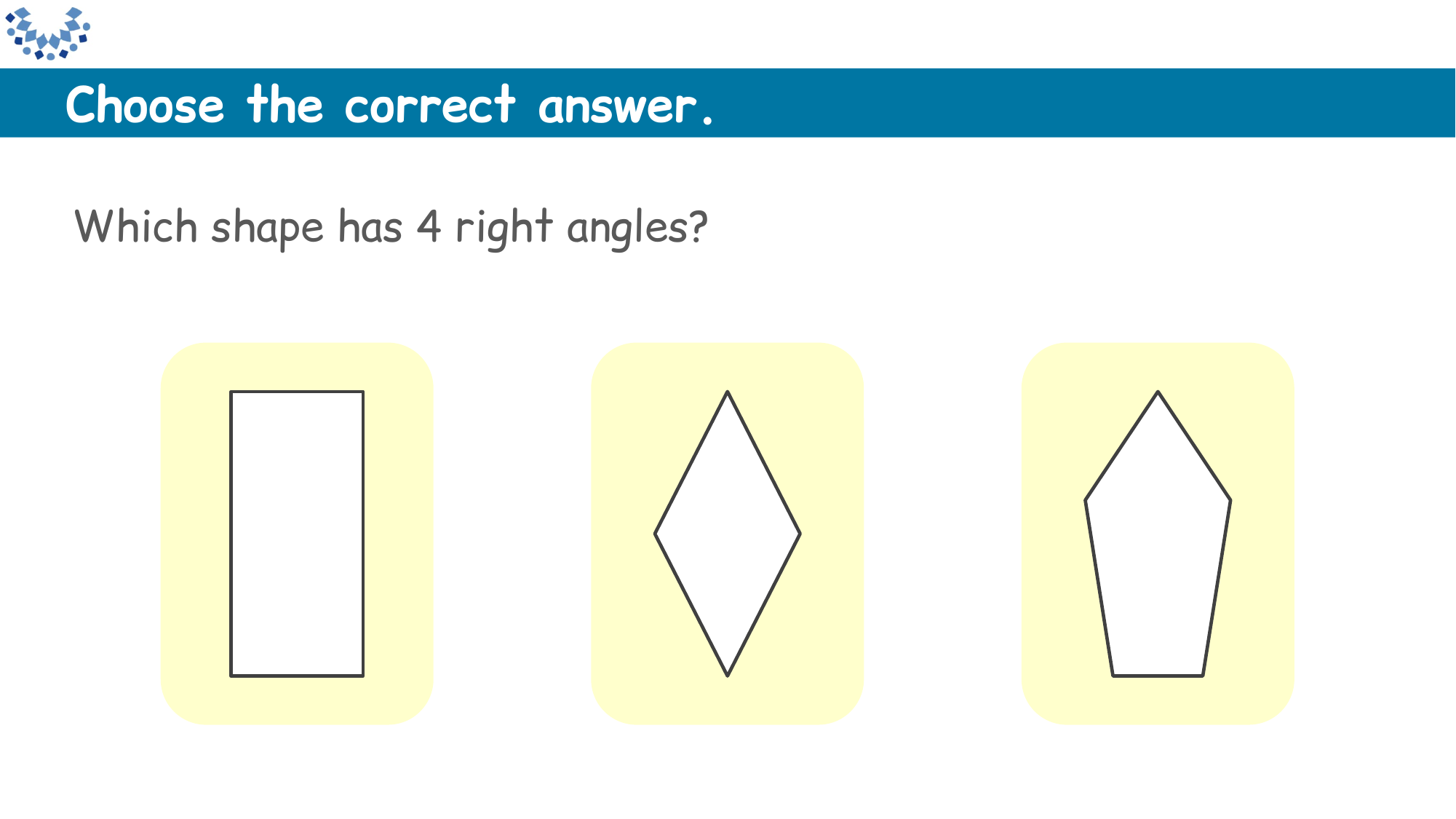

Choose the correct answer.
Which shape has 4 right angles?